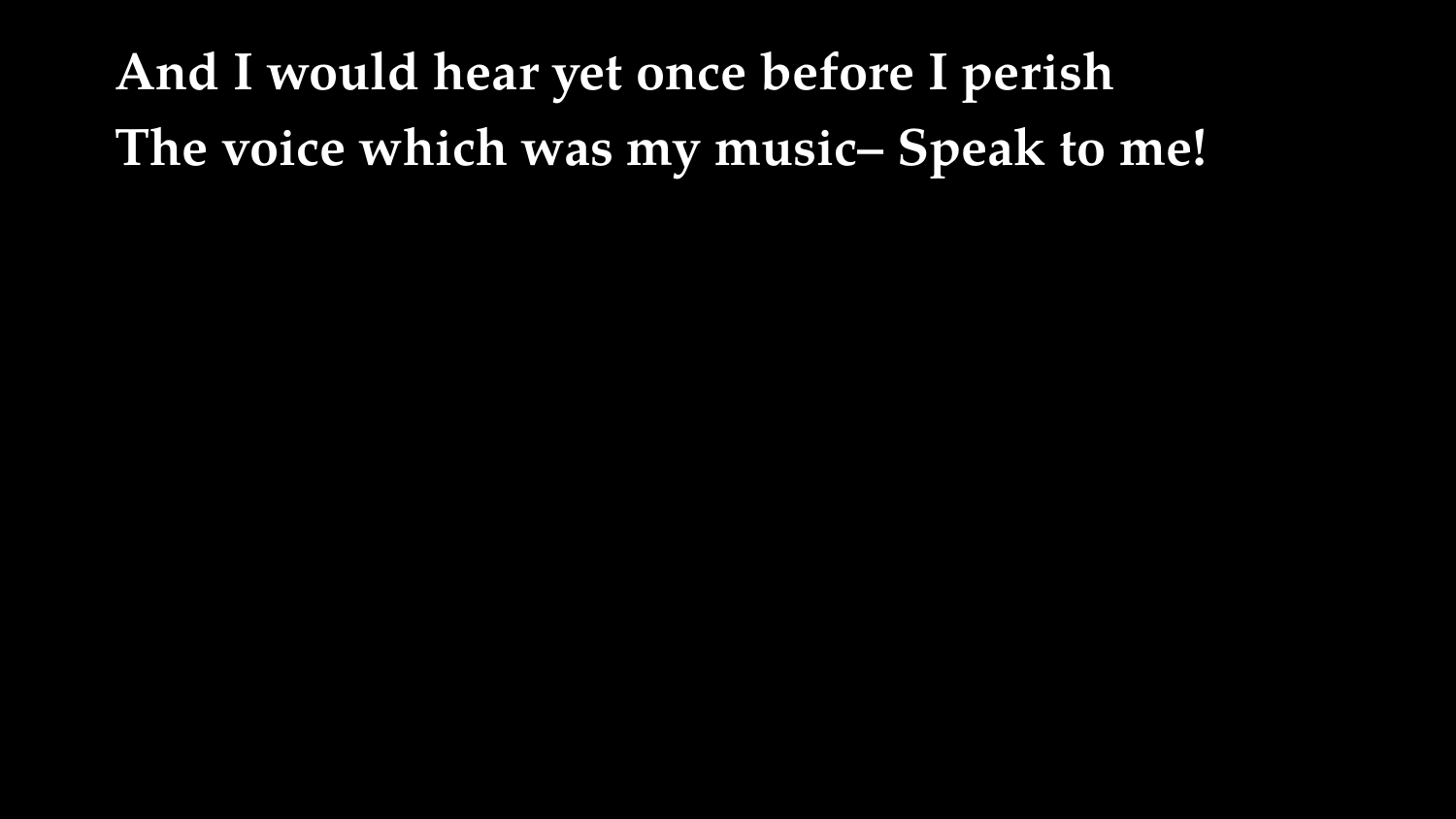

# And I would hear yet once before I perish The voice which was my music– Speak to me!